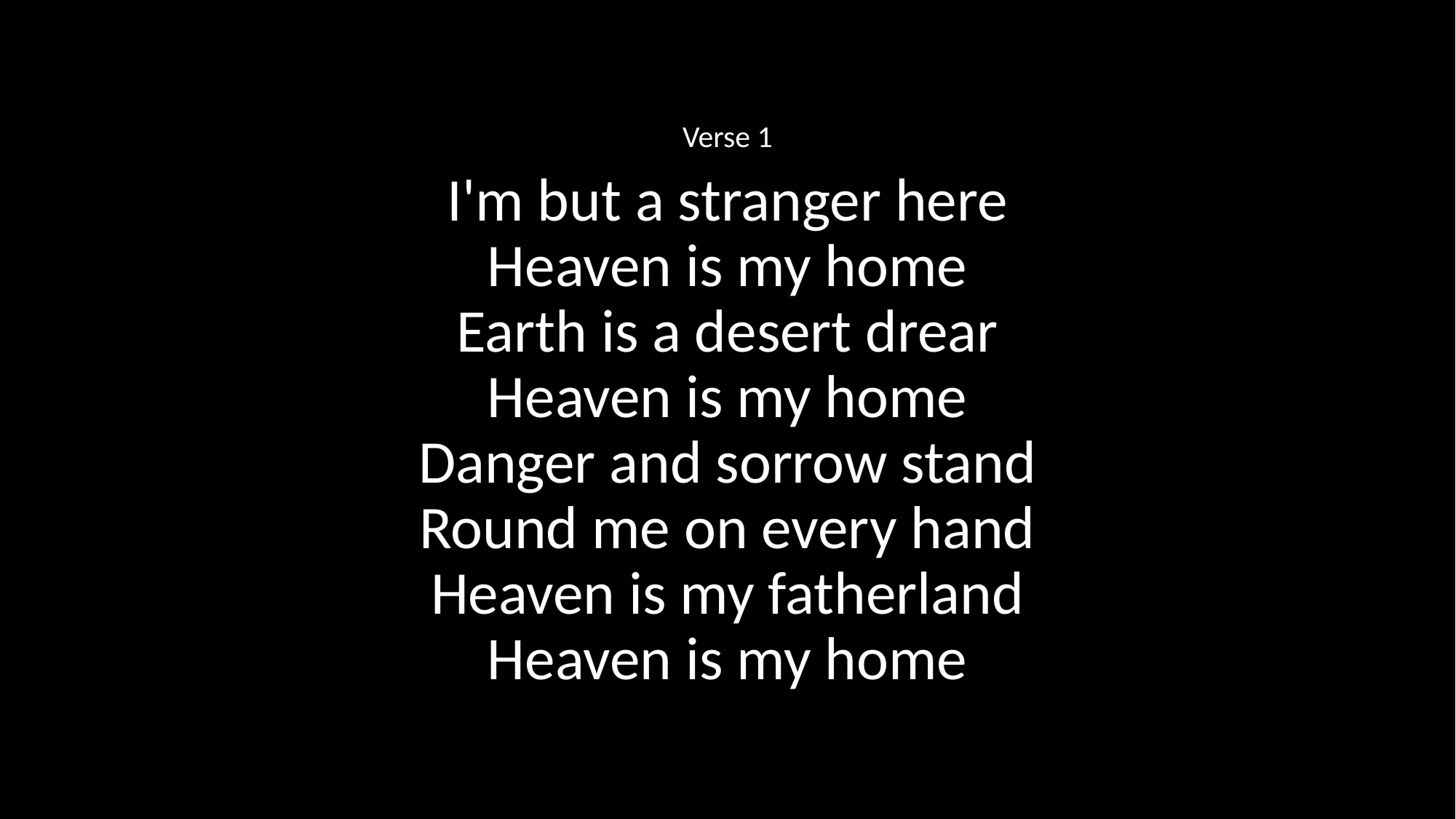

Verse 1
I'm but a stranger here
Heaven is my home
Earth is a desert drear
Heaven is my home
Danger and sorrow stand
Round me on every hand
Heaven is my fatherland
Heaven is my home